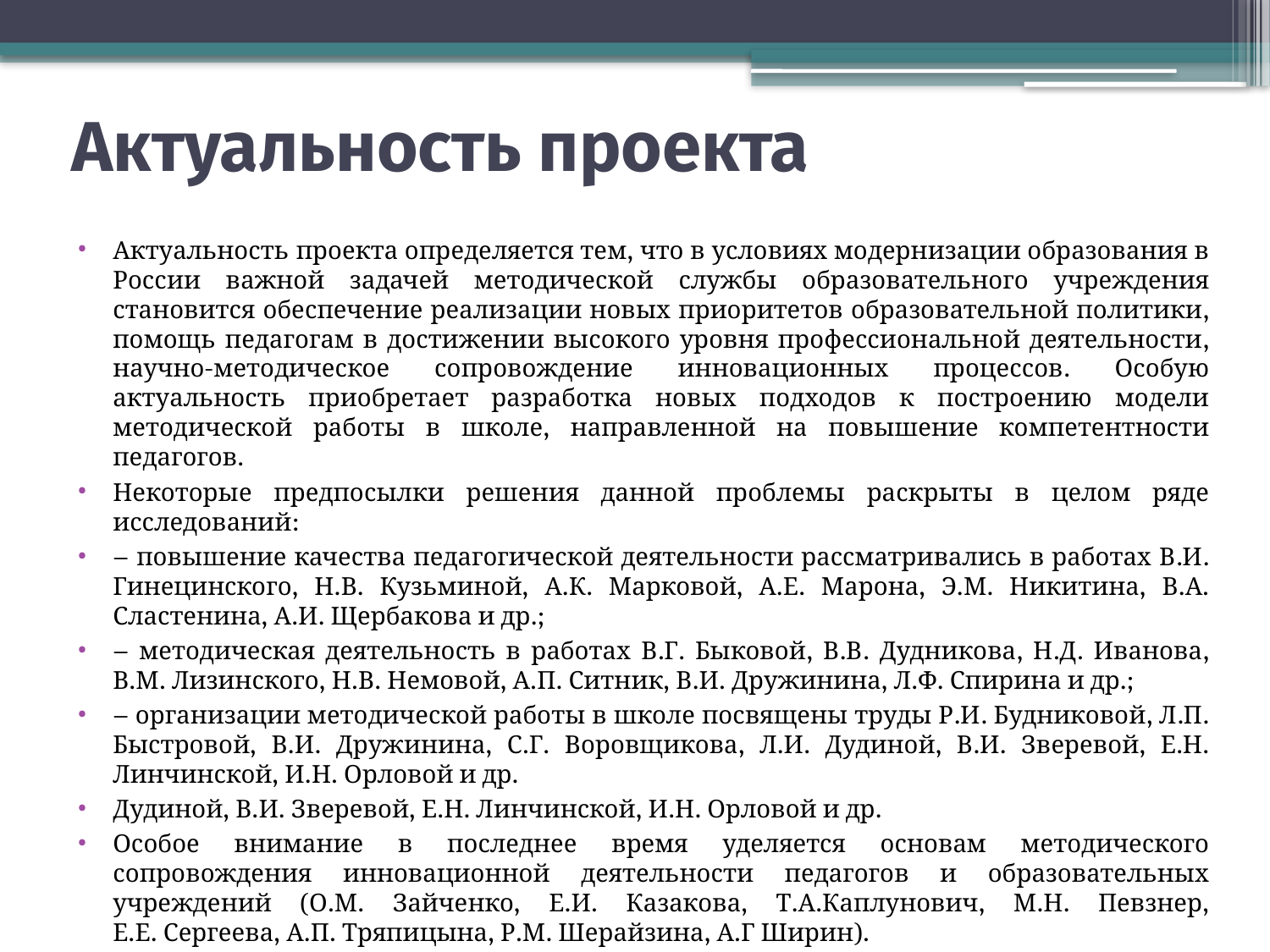

# Актуальность проекта
Актуальность проекта определяется тем, что в условиях модернизации образования в России важной задачей методической службы образовательного учреждения становится обеспечение реализации новых приоритетов образовательной политики, помощь педагогам в достижении высокого уровня профессиональной деятельности, научно-методическое сопровождение инновационных процессов. Особую актуальность приобретает разработка новых подходов к построению модели методической работы в школе, направленной на повышение компетентности педагогов.
Некоторые предпосылки решения данной проблемы раскрыты в целом ряде исследований:
– повышение качества педагогической деятельности рассматривались в работах В.И. Гинецинского, Н.В. Кузьминой, А.К. Марковой, А.Е. Марона, Э.М. Никитина, В.А. Сластенина, А.И. Щербакова и др.;
– методическая деятельность в работах В.Г. Быковой, В.В. Дудникова, Н.Д. Иванова, В.М. Лизинского, Н.В. Немовой, А.П. Ситник, В.И. Дружинина, Л.Ф. Спирина и др.;
– организации методической работы в школе посвящены труды Р.И. Будниковой, Л.П. Быстровой, В.И. Дружинина, С.Г. Воровщикова, Л.И. Дудиной, В.И. Зверевой, Е.Н. Линчинской, И.Н. Орловой и др.
Дудиной, В.И. Зверевой, Е.Н. Линчинской, И.Н. Орловой и др.
Особое внимание в последнее время уделяется основам методи­ческого сопровождения инновационной деятельности педагогов и образовательных учреждений (О.М. Зайченко, Е.И. Казакова, Т.А.Каплунович, М.Н. Певзнер, Е.Е. Сергеева, А.П. Тряпицына, Р.М. Шерайзина, А.Г Ширин).